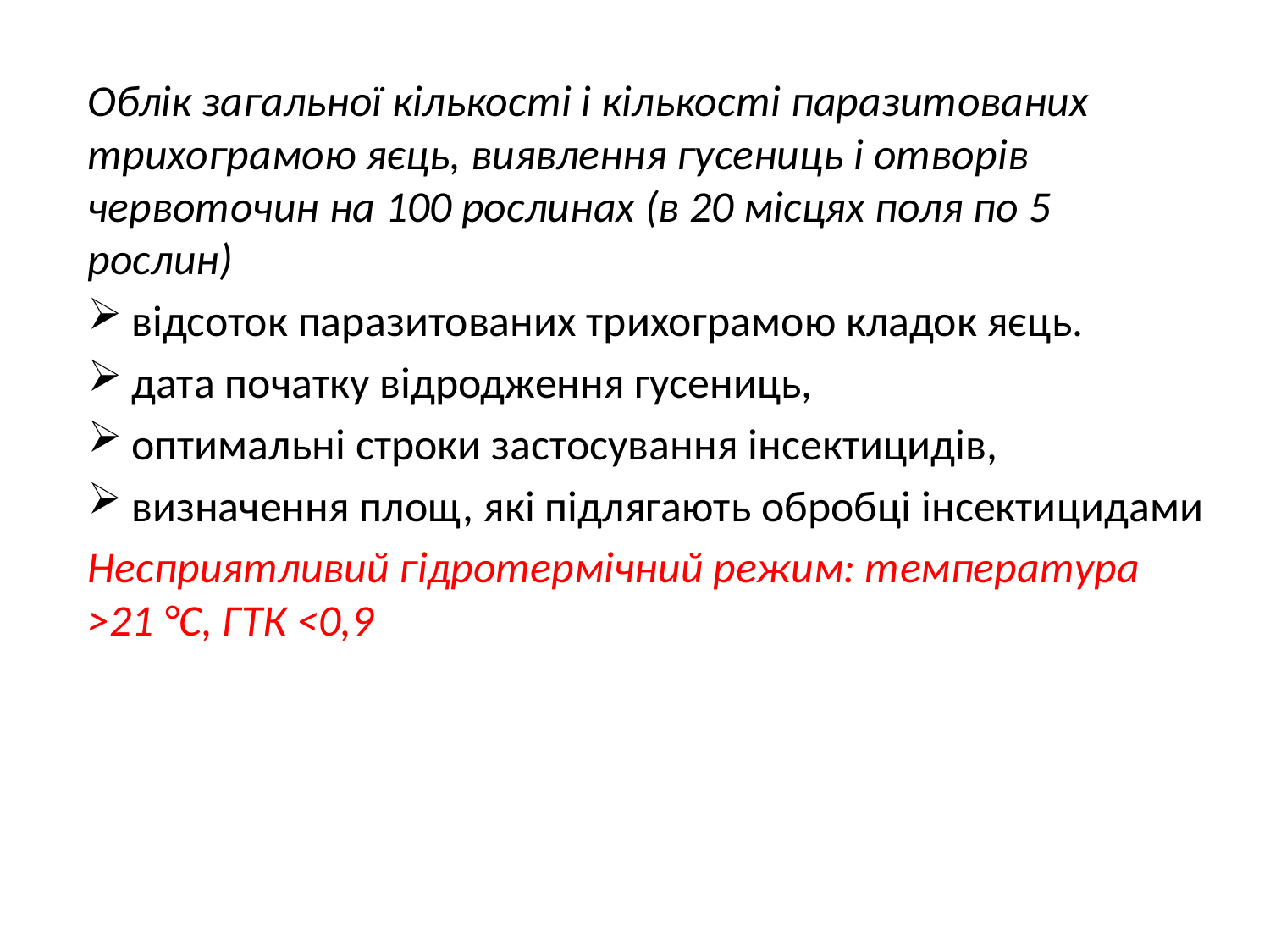

Облік загальної кількості і кількості паразитованих трихограмою яєць, виявлення гусениць і отворів червоточин на 100 рослинах (в 20 місцях поля по 5 рослин)
відсоток паразитованих трихограмою кладок яєць.
дата початку відродження гусениць,
оптимальні строки застосування інсектицидів,
визначення площ, які підлягають обробці інсектицидами
Несприятливий гідротермічний режим: температура >21 °С, ГТК <0,9